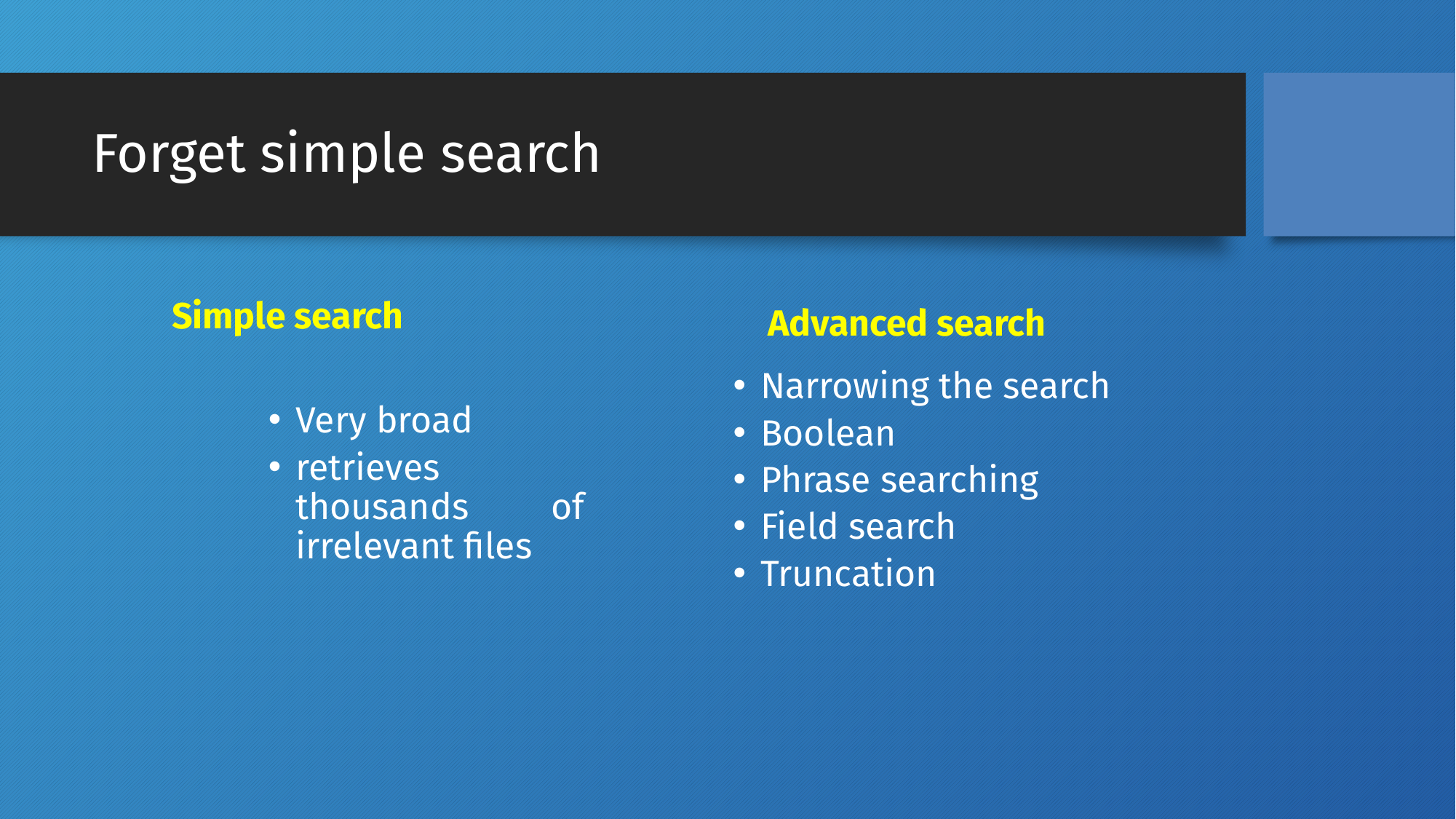

# Forget simple search
Advanced search
Simple search

Narrowing the search
Boolean
Phrase searching
Field search
Truncation

Very broad
retrieves thousands of irrelevant files